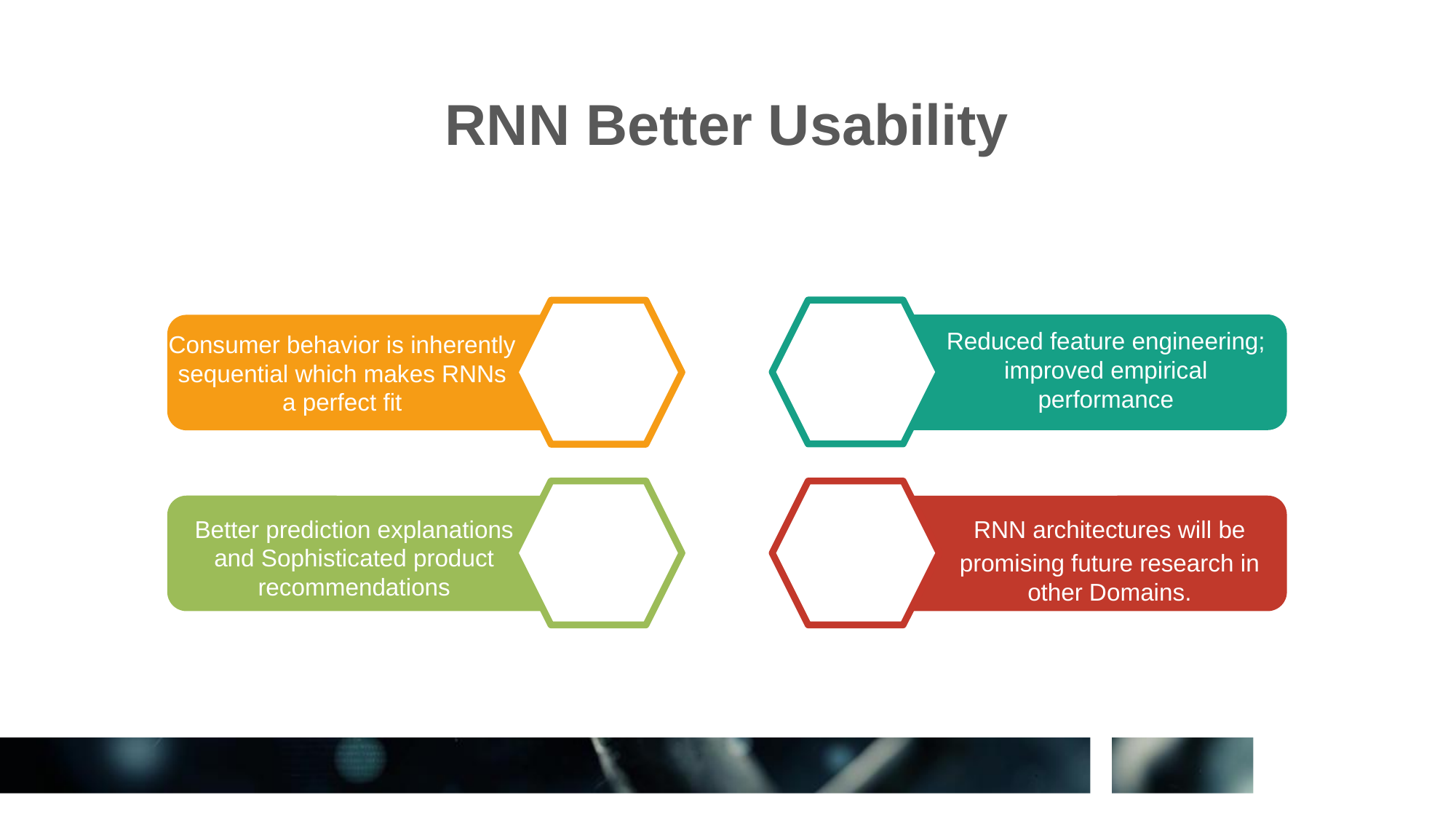

RNN Better Usability

Reduced feature engineering; improved empirical performance
Consumer behavior is inherently sequential which makes RNNs a perfect fit

Better prediction explanations and Sophisticated product recommendations
RNN architectures will be
promising future research in other Domains.